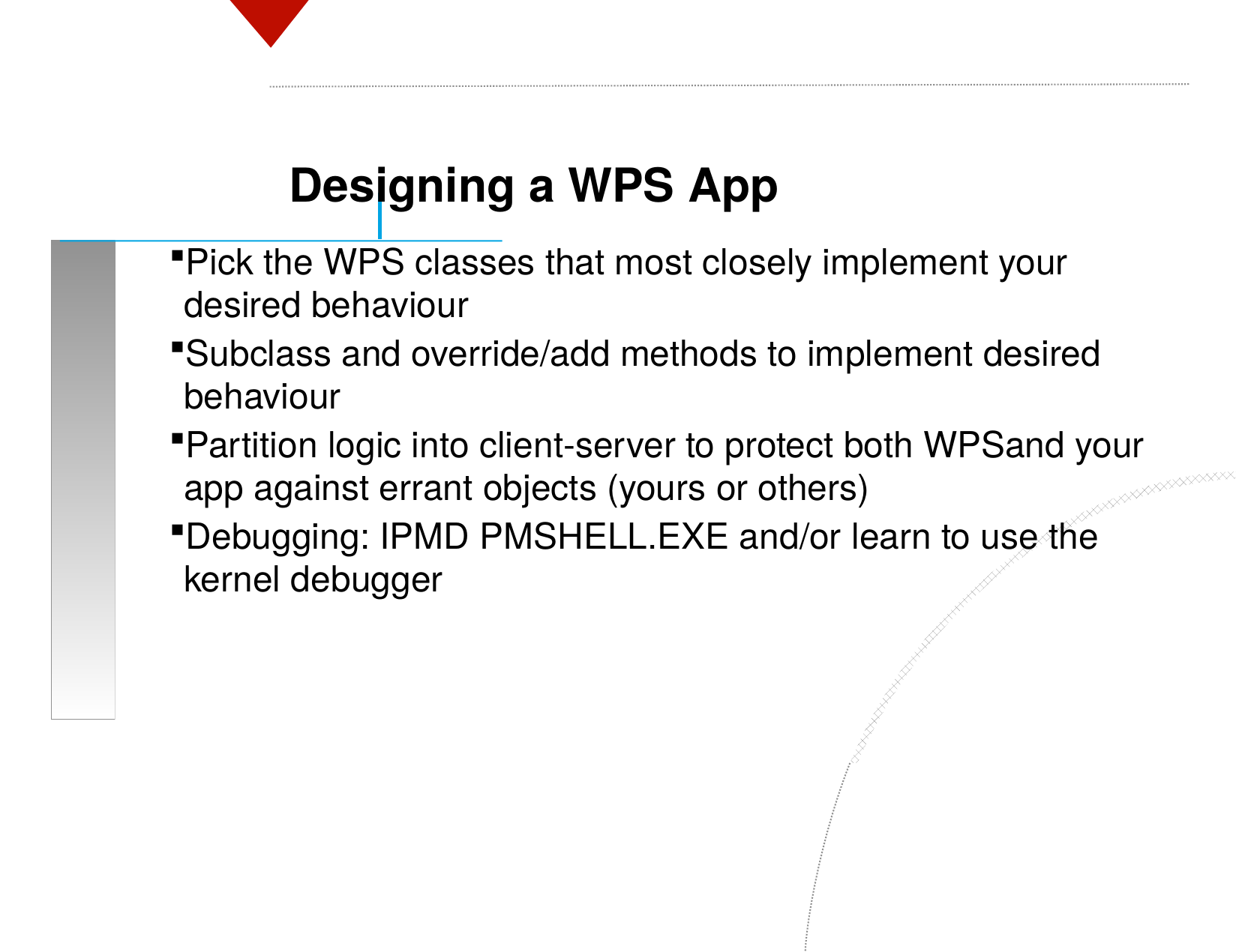

Designing a WPS App
Pick the WPS classes that most closely implement your desired behaviour
Subclass and override/add methods to implement desired behaviour
Partition logic into client-server to protect both WPSand your app against errant objects (yours or others)
Debugging: IPMD PMSHELL.EXE and/or learn to use the kernel debugger